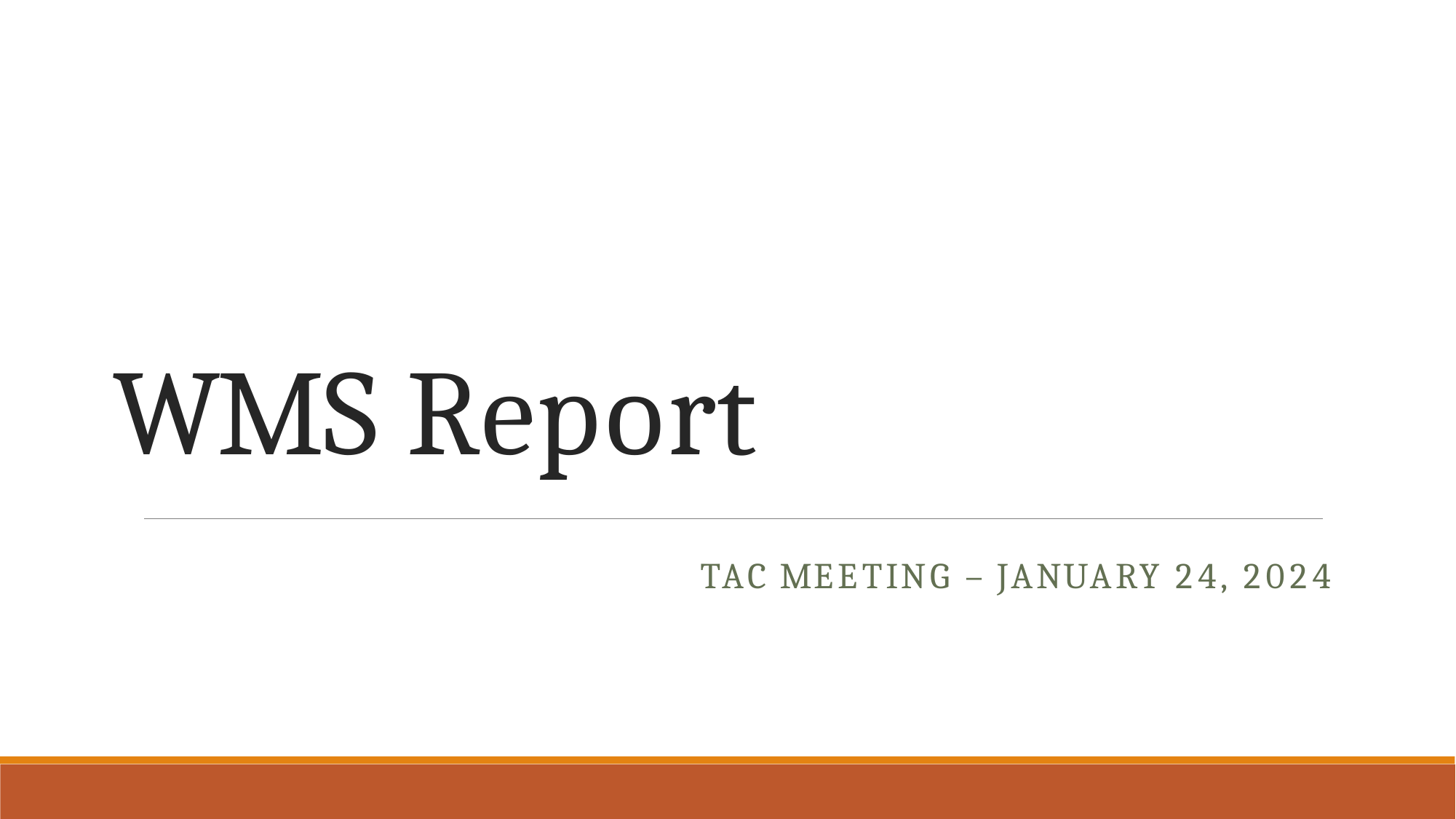

# WMS Report
TAC Meeting – January 24, 2024